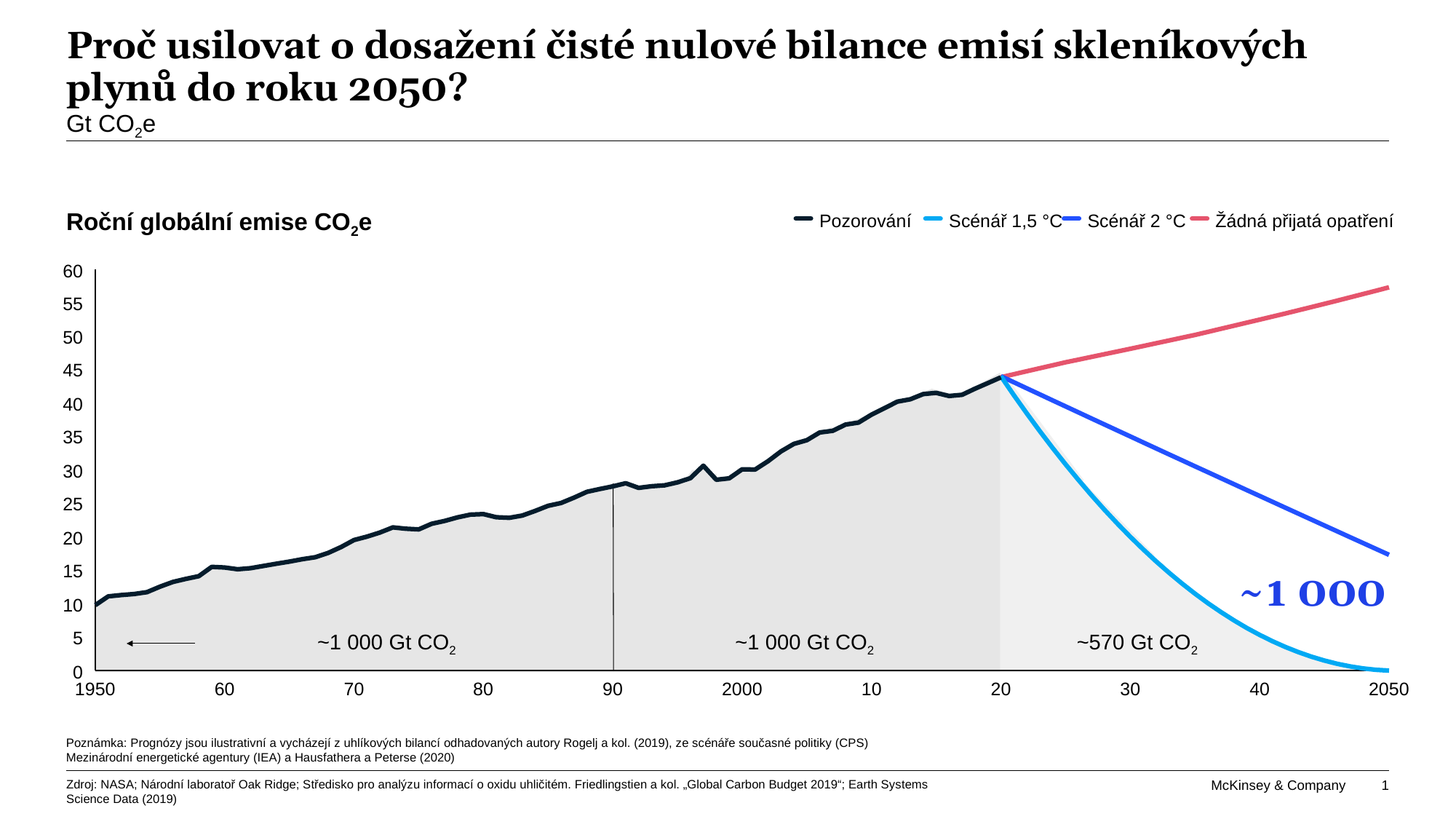

# Proč usilovat o dosažení čisté nulové bilance emisí skleníkových plynů do roku 2050?
Gt CO2e
Roční globální emise CO2e
Pozorování
Scénář 1,5 °C
Scénář 2 °C
Žádná přijatá opatření
60

### Chart

| Category |  |  |  |  |
|---|---|---|---|---|
55
50
45

~1 000
~1 000 Gt CO2
~1 000 Gt CO2
~570 Gt CO2
40
35
30
25
20
15
10
5
0
1950
60
70
80
90
2000
10
20
30
40
2050
Poznámka: Prognózy jsou ilustrativní a vycházejí z uhlíkových bilancí odhadovaných autory Rogelj a kol. (2019), ze scénáře současné politiky (CPS) Mezinárodní energetické agentury (IEA) a Hausfathera a Peterse (2020)
Zdroj: NASA; Národní laboratoř Oak Ridge; Středisko pro analýzu informací o oxidu uhličitém. Friedlingstien a kol. „Global Carbon Budget 2019“; Earth Systems Science Data (2019)